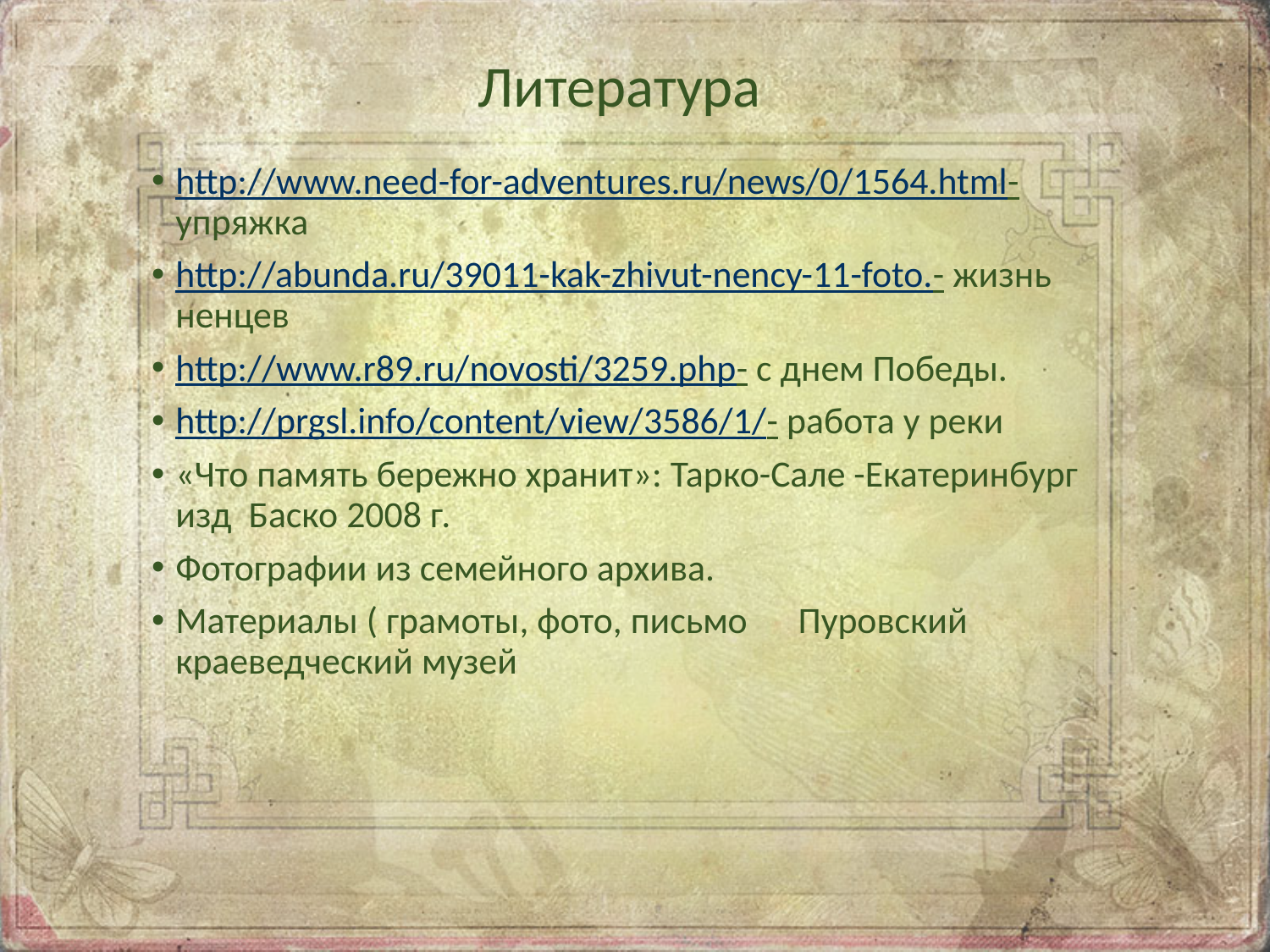

# Литература
http://www.need-for-adventures.ru/news/0/1564.html- упряжка
http://abunda.ru/39011-kak-zhivut-nency-11-foto.- жизнь ненцев
http://www.r89.ru/novosti/3259.php- с днем Победы.
http://prgsl.info/content/view/3586/1/- работа у реки
«Что память бережно хранит»: Тарко-Сале -Екатеринбург изд  Баско 2008 г.
Фотографии из семейного архива.
Материалы ( грамоты, фото, письмо      Пуровский краеведческий музей